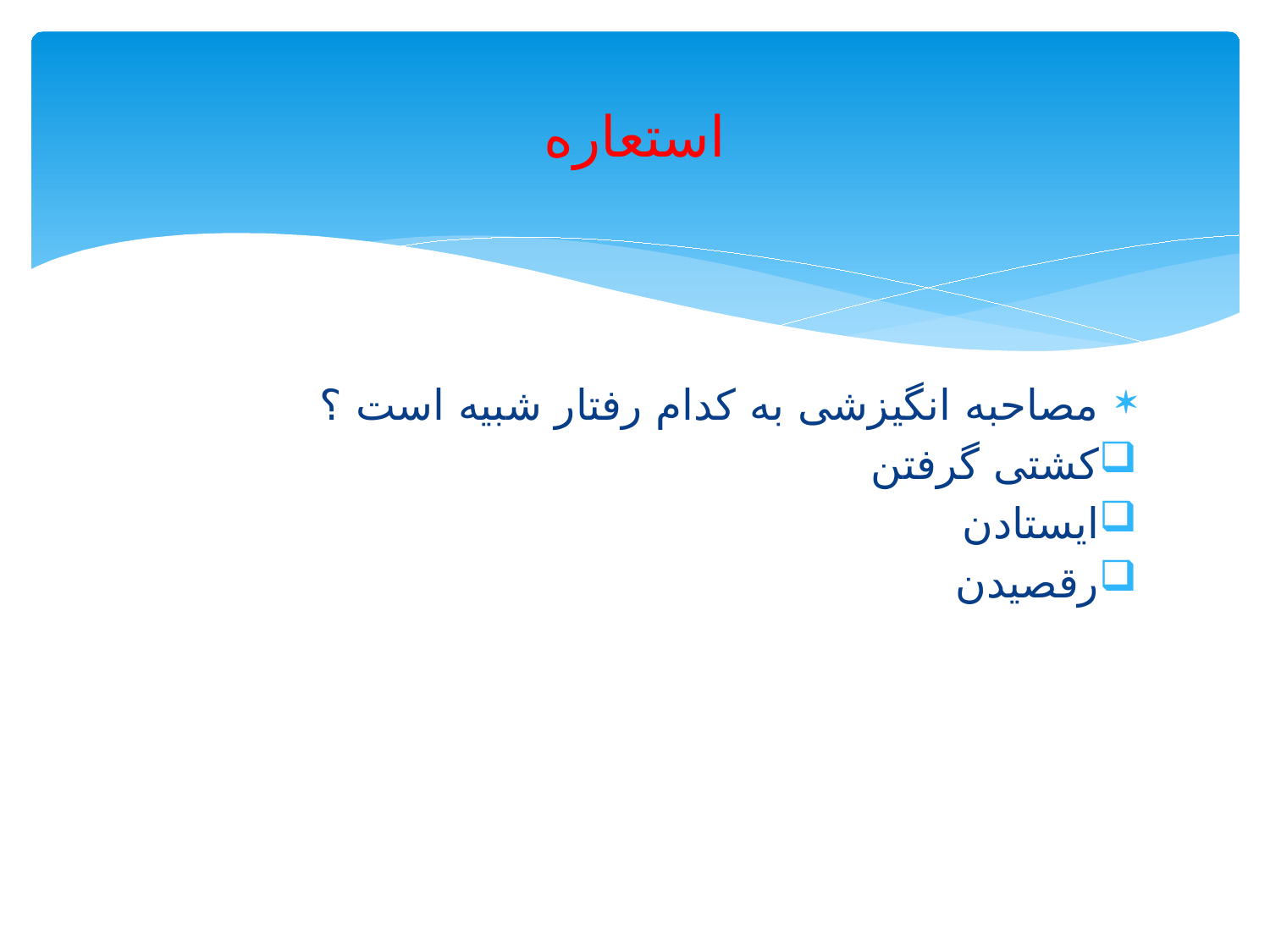

# استعاره
مصاحبه انگیزشی به کدام رفتار شبیه است ؟
کشتی گرفتن
ایستادن
رقصیدن